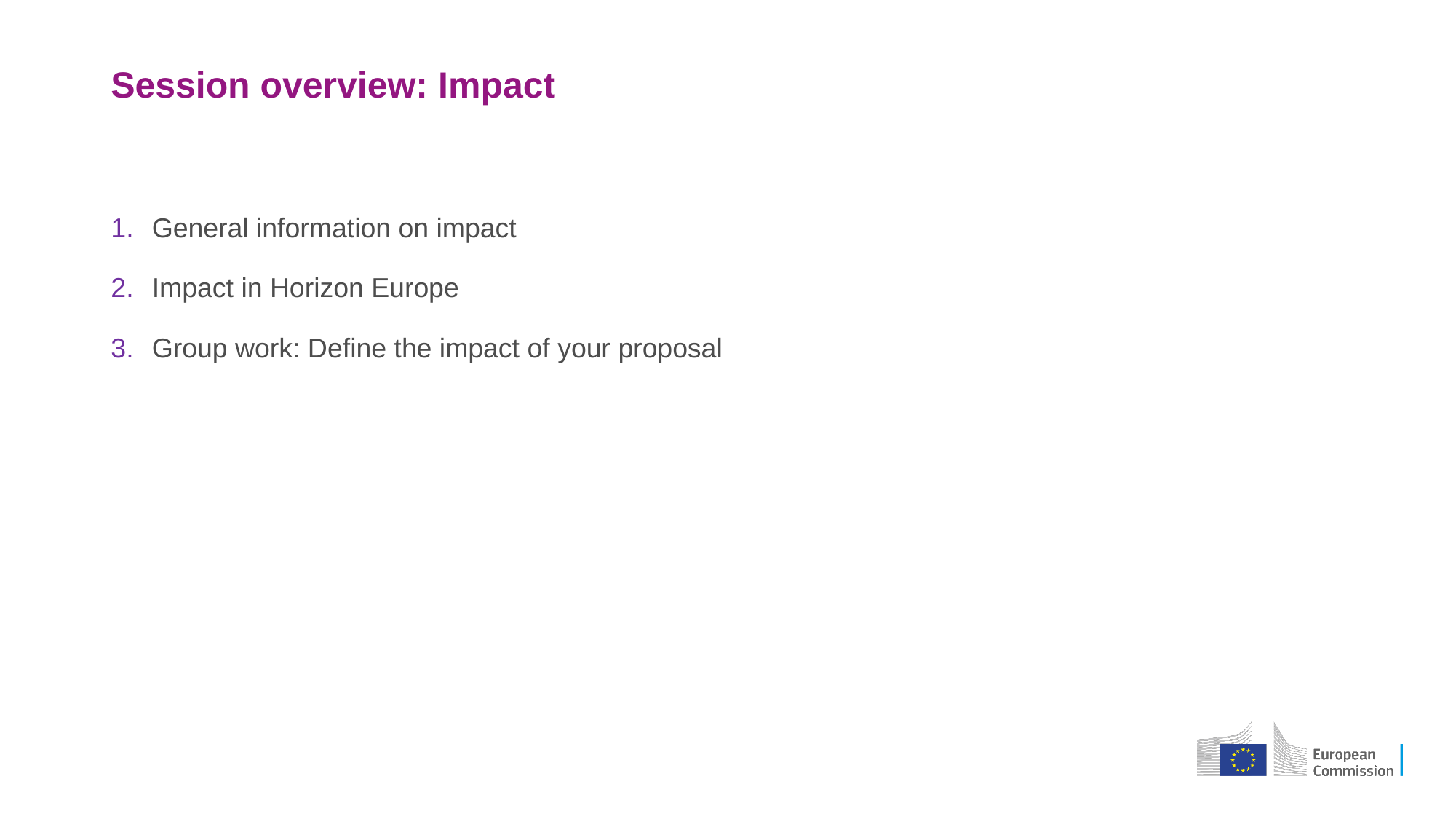

# Session overview: Impact

General information on impact
Impact in Horizon Europe
Group work: Define the impact of your proposal